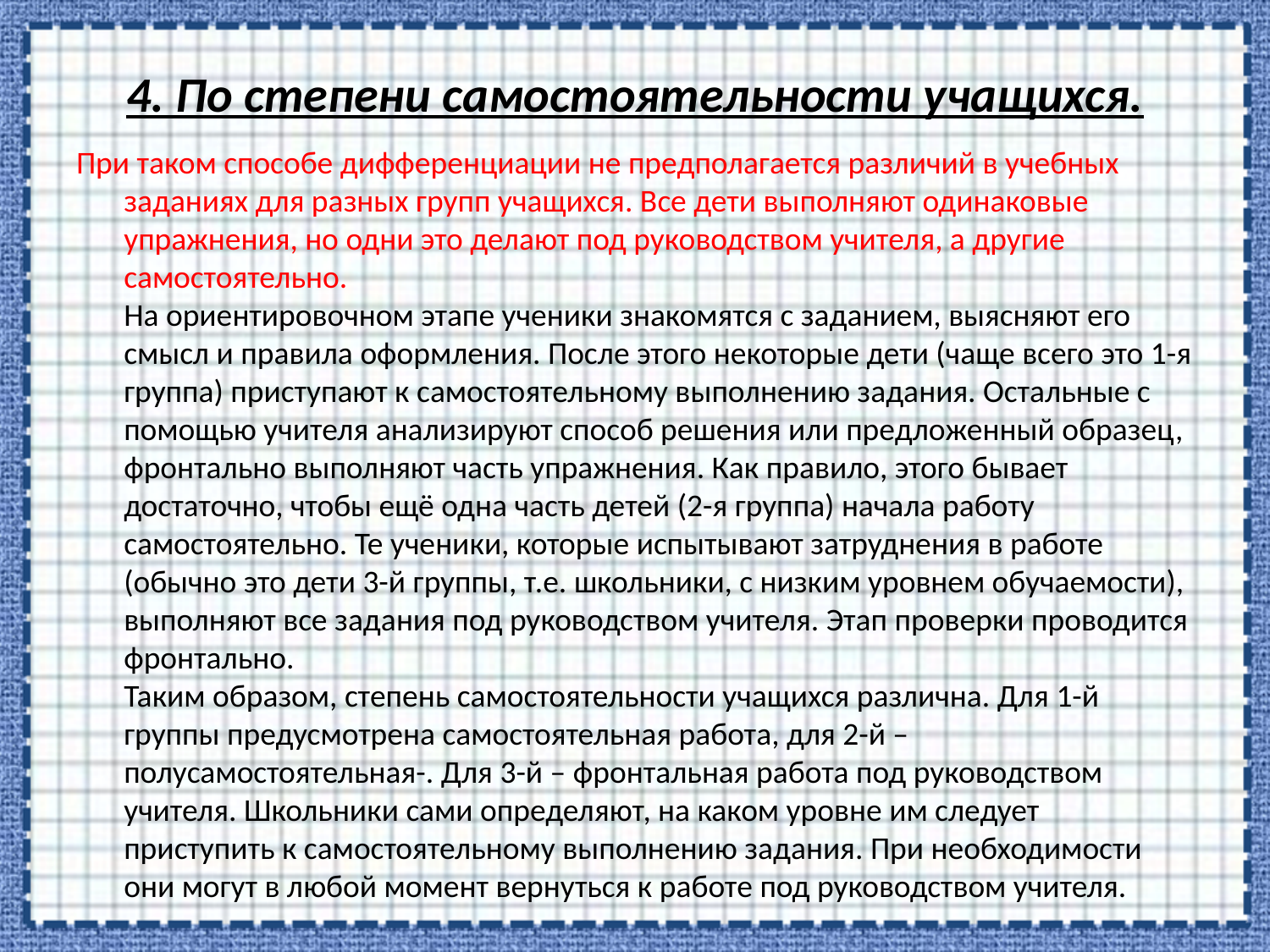

# 4. По степени самостоятельности учащихся.
При таком способе дифференциации не предполагается различий в учебных заданиях для разных групп учащихся. Все дети выполняют одинаковые упражнения, но одни это делают под руководством учителя, а другие самостоятельно. 
На ориентировочном этапе ученики знакомятся с заданием, выясняют его смысл и правила оформления. После этого некоторые дети (чаще всего это 1-я группа) приступают к самостоятельному выполнению задания. Остальные с помощью учителя анализируют способ решения или предложенный образец, фронтально выполняют часть упражнения. Как правило, этого бывает достаточно, чтобы ещё одна часть детей (2-я группа) начала работу самостоятельно. Те ученики, которые испытывают затруднения в работе (обычно это дети 3-й группы, т.е. школьники, с низким уровнем обучаемости), выполняют все задания под руководством учителя. Этап проверки проводится фронтально. 
Таким образом, степень самостоятельности учащихся различна. Для 1-й группы предусмотрена самостоятельная работа, для 2-й – полусамостоятельная-. Для 3-й – фронтальная работа под руководством учителя. Школьники сами определяют, на каком уровне им следует приступить к самостоятельному выполнению задания. При необходимости они могут в любой момент вернуться к работе под руководством учителя.